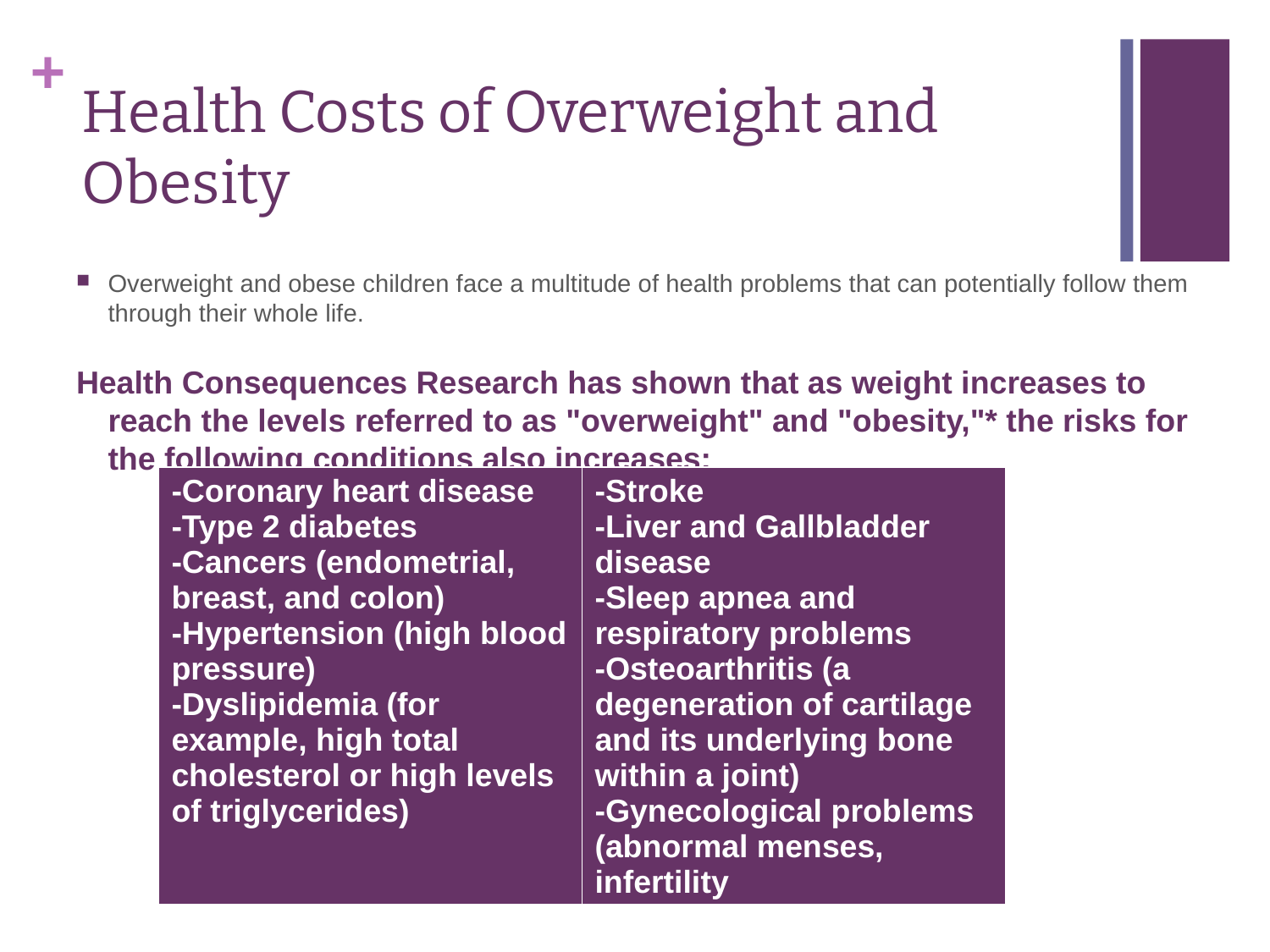

# Health Costs of Overweight and Obesity

Overweight and obese children face a multitude of health problems that can potentially follow them through their whole life.
Health Consequences Research has shown that as weight increases to reach the levels referred to as "overweight" and "obesity,"* the risks for the following conditions also increases:

| -Coronary heart disease -Type 2 diabetes -Cancers (endometrial, breast, and colon) -Hypertension (high blood pressure) -Dyslipidemia (for example, high total cholesterol or high levels of triglycerides) | -Stroke -Liver and Gallbladder disease -Sleep apnea and respiratory problems -Osteoarthritis (a degeneration of cartilage and its underlying bone within a joint) -Gynecological problems (abnormal menses, infertility |
| --- | --- |